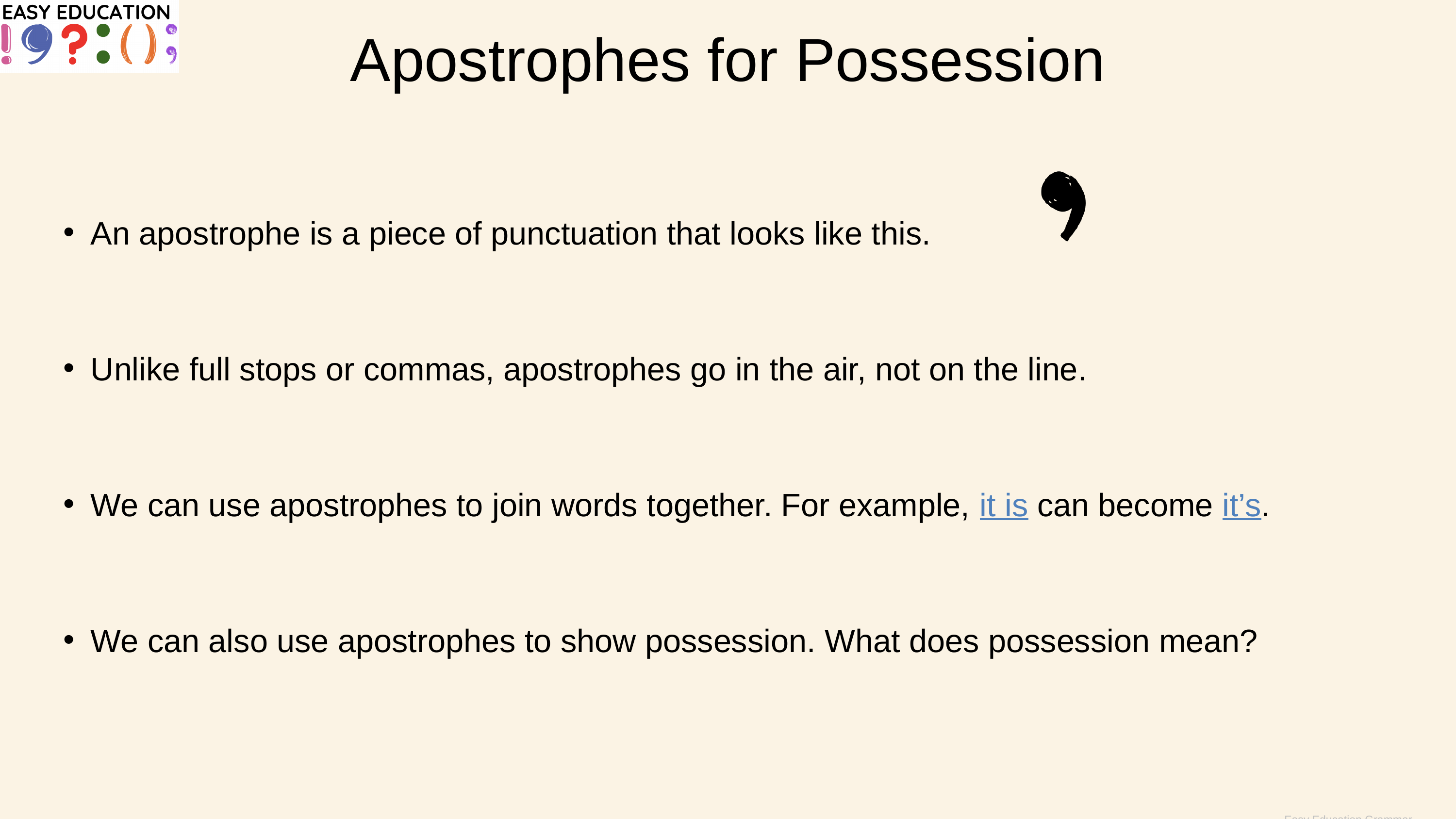

Apostrophes for Possession

An apostrophe is a piece of punctuation that looks like this.

Unlike full stops or commas, apostrophes go in the air, not on the line.

We can use apostrophes to join words together. For example, it is can become it’s.

We can also use apostrophes to show possession. What does possession mean?